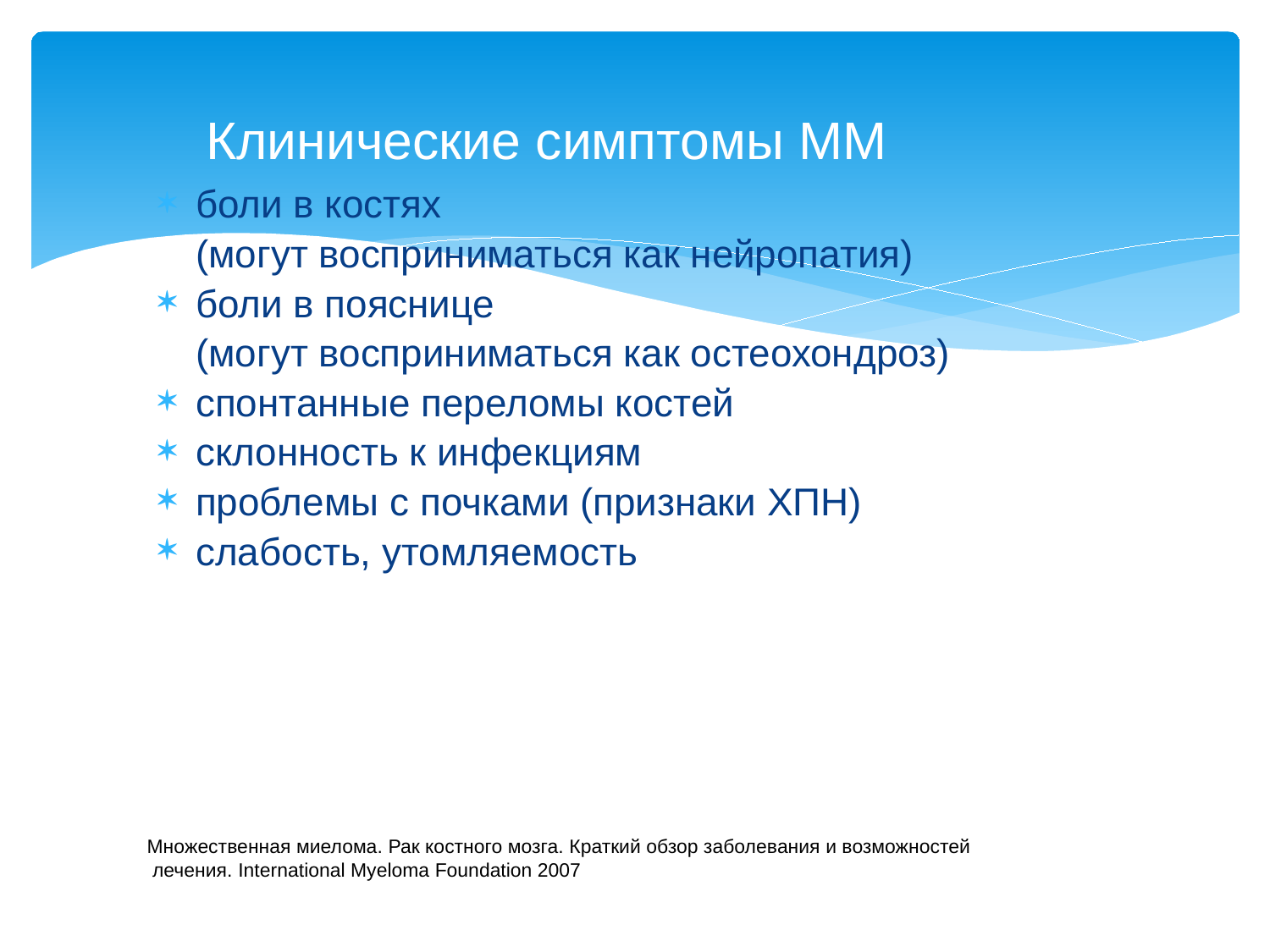

# Клинические симптомы ММ
боли в костях
	(могут восприниматься как нейропатия)
боли в пояснице
	(могут восприниматься как остеохондроз)
спонтанные переломы костей
склонность к инфекциям
проблемы с почками (признаки ХПН)
слабость, утомляемость
Множественная миелома. Рак костного мозга. Краткий обзор заболевания и возможностей
 лечения. International Myeloma Foundation 2007